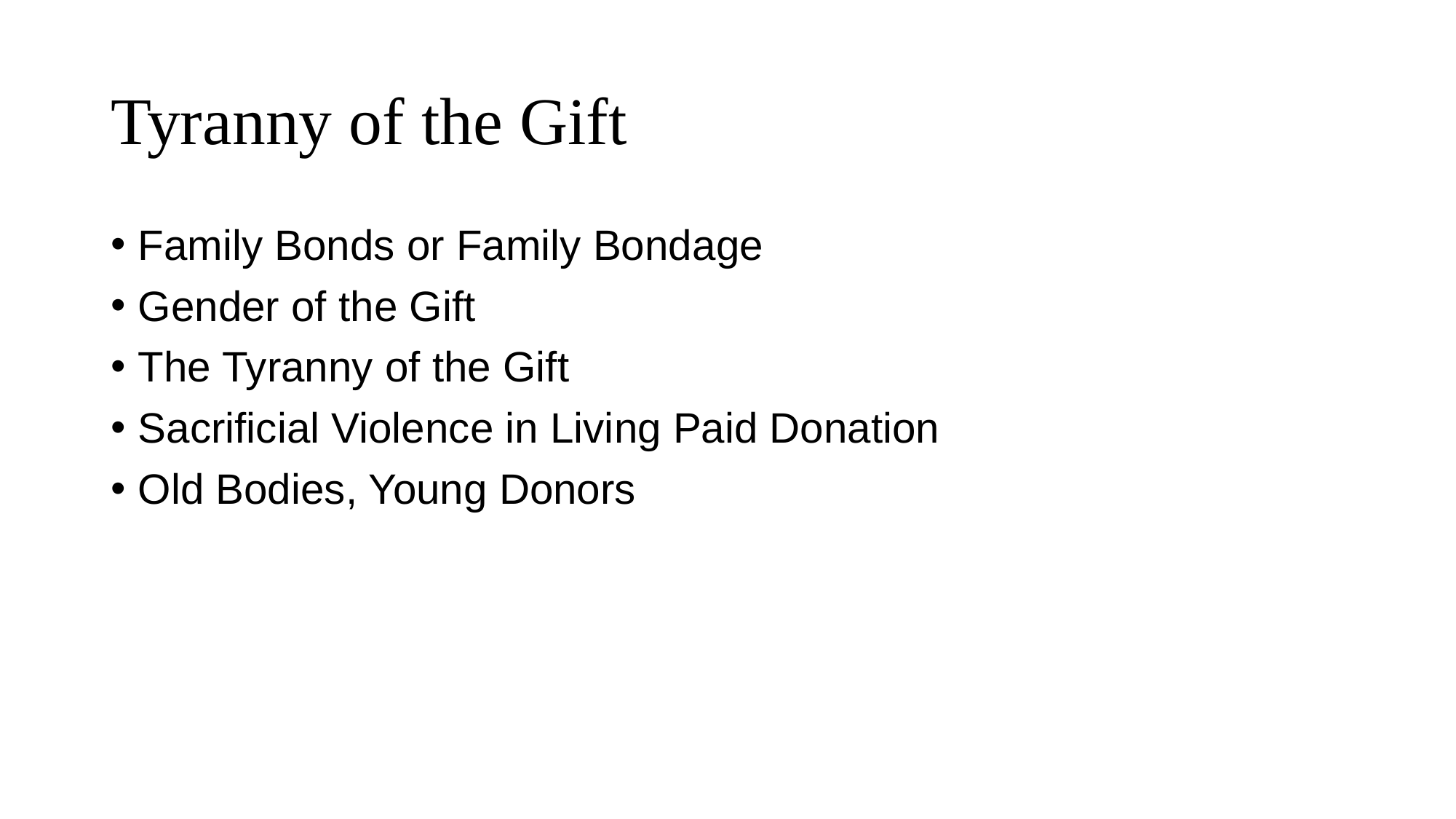

# Tyranny of the Gift
Family Bonds or Family Bondage
Gender of the Gift
The Tyranny of the Gift
Sacrificial Violence in Living Paid Donation
Old Bodies, Young Donors